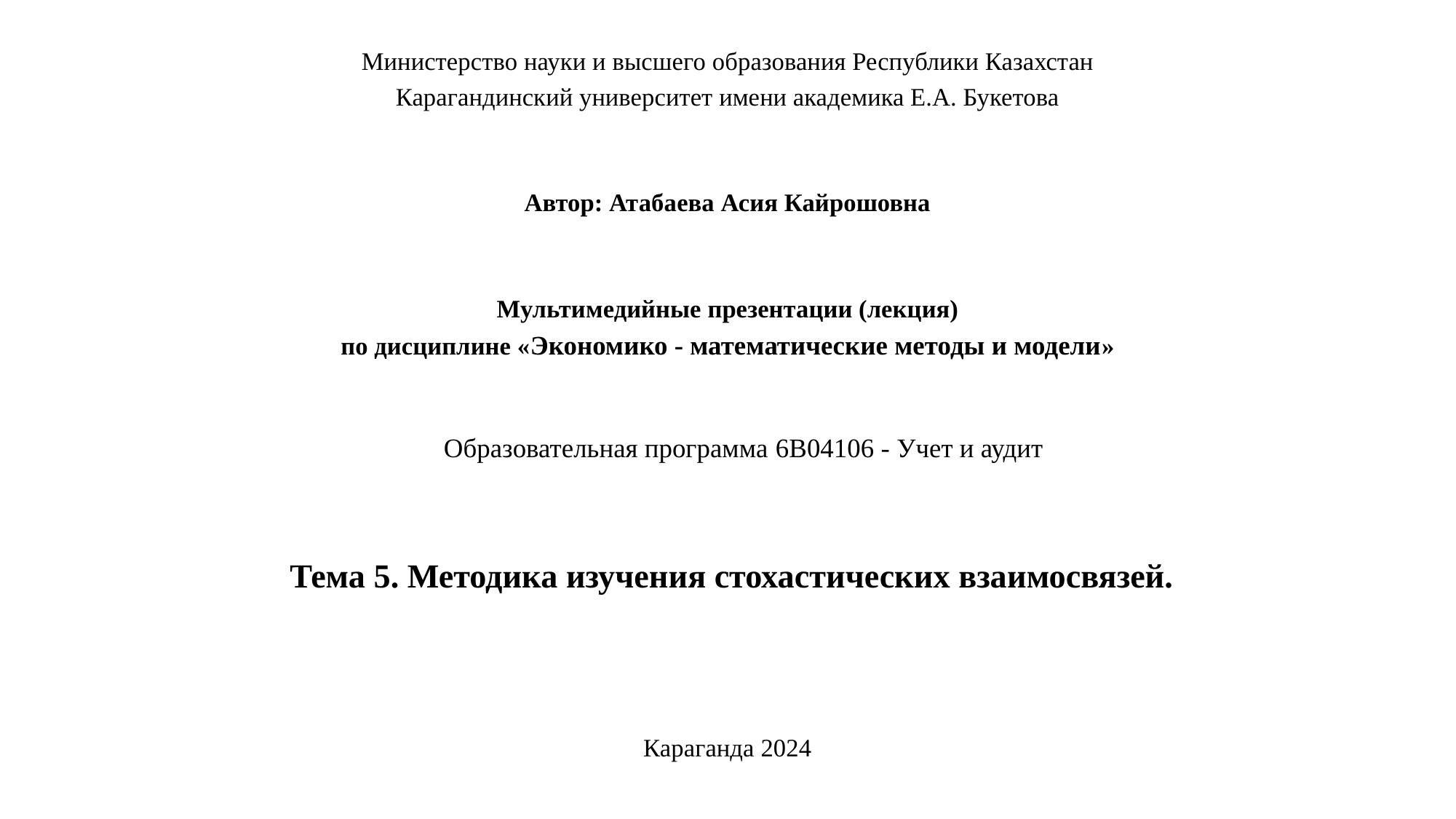

Министерство науки и высшего образования Республики Казахстан
Карагандинский университет имени академика Е.А. Букетова

Автор: Атабаева Асия Кайрошовна

Мультимедийные презентации (лекция)
по дисциплине «Экономико - математические методы и модели»

Образовательная программа 6В04106 - Учет и аудит

 Тема 5. Методика изучения стохастических взаимосвязей.

Караганда 2024